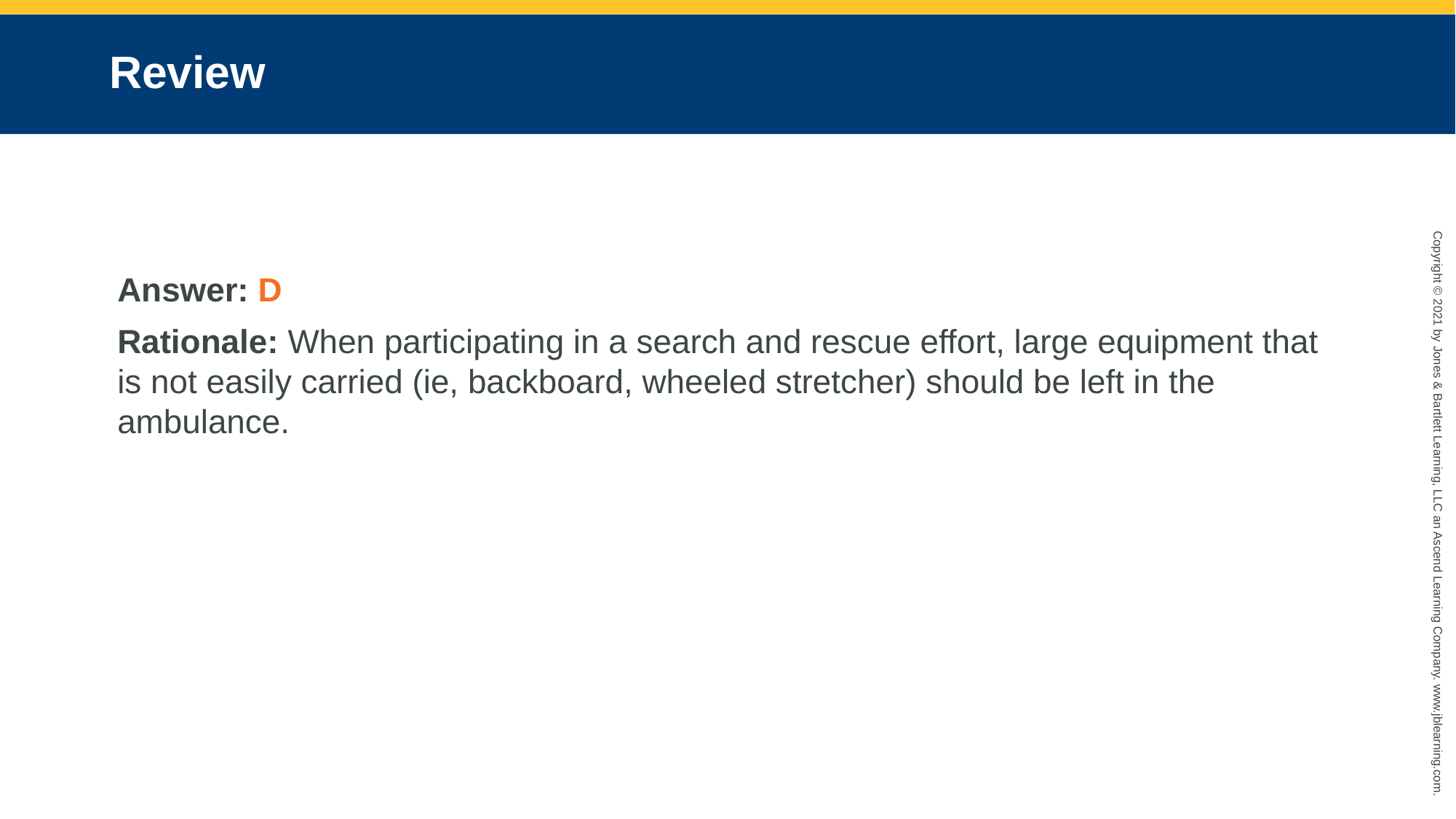

# Review
Answer: D
Rationale: When participating in a search and rescue effort, large equipment that is not easily carried (ie, backboard, wheeled stretcher) should be left in the ambulance.